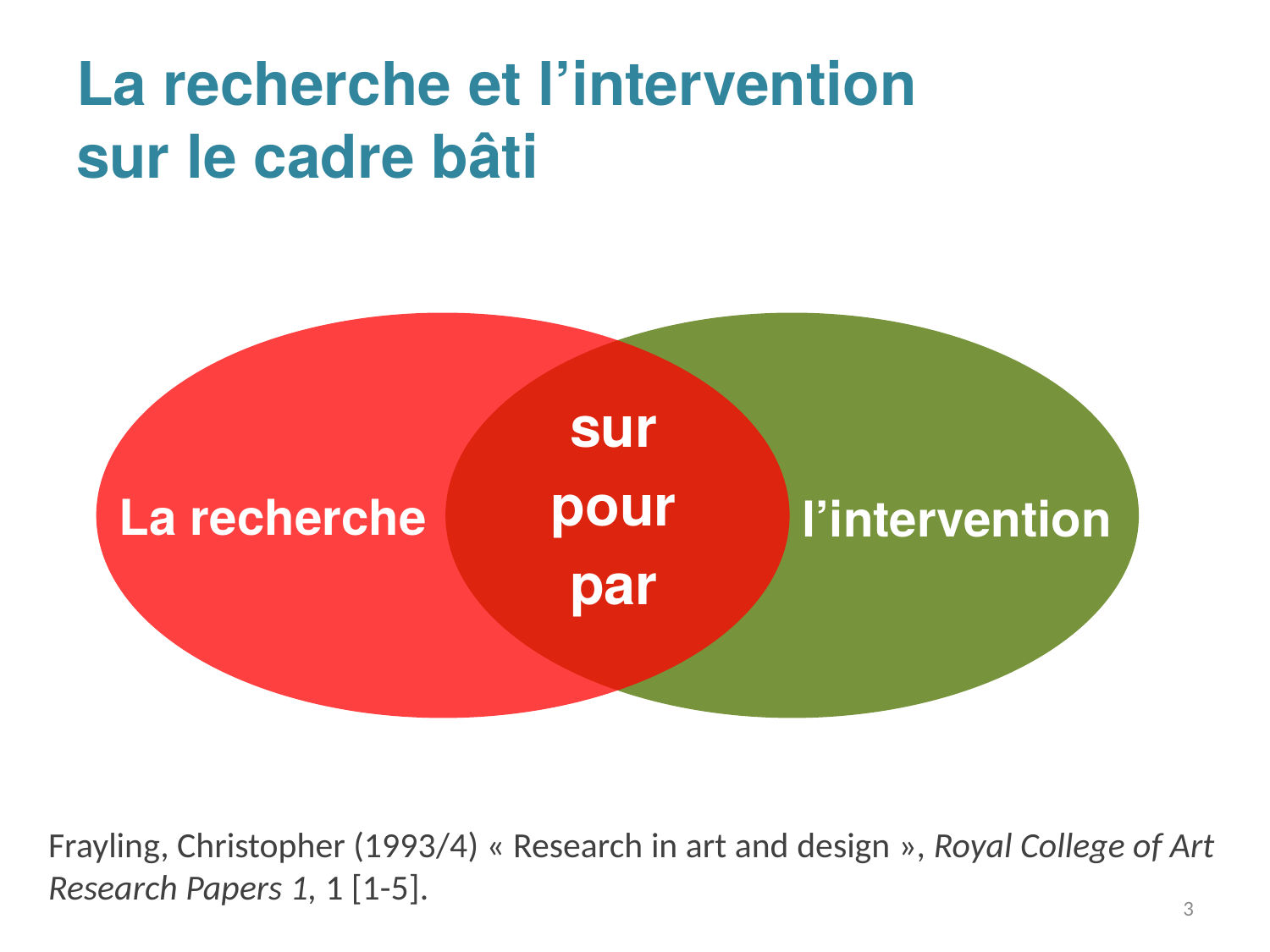

# La recherche et l’intervention sur le cadre bâti

sur
pour
par

La recherche
l’intervention
Frayling, Christopher (1993/4) « Research in art and design », Royal College of Art Research Papers 1, 1 [1-5].
3